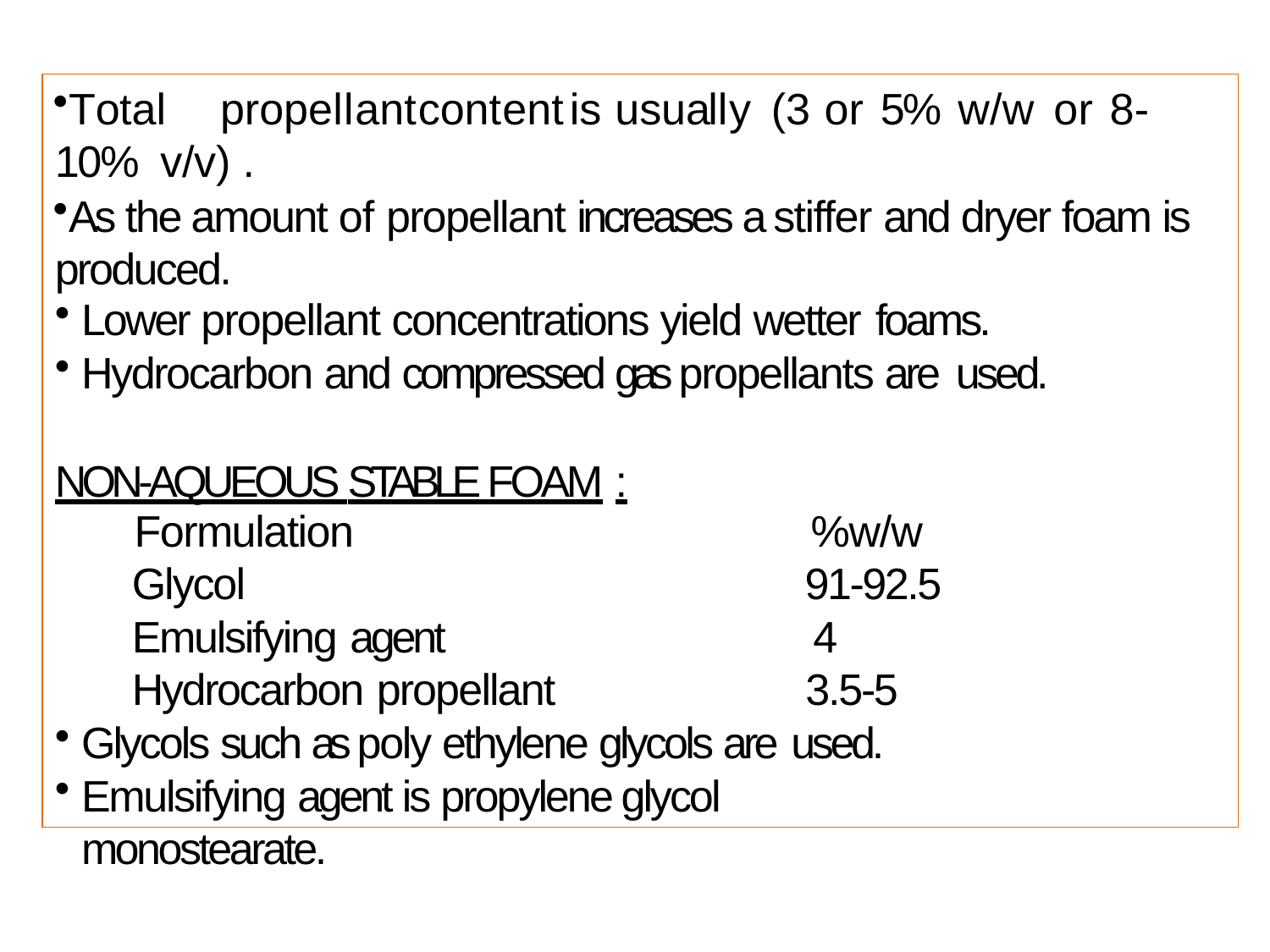

Total	propellant	content	is	usually	(3	or	5%	w/w	or	8-10%  v/v) .
As the amount of propellant increases a stiffer and dryer foam is  produced.
Lower propellant concentrations yield wetter foams.
Hydrocarbon and compressed gas propellants are used.

NON-AQUEOUS STABLE FOAM :
| Formulation | %w/w |
| --- | --- |
| Glycol | 91-92.5 |
| Emulsifying agent | 4 |
| Hydrocarbon propellant | 3.5-5 |
Glycols such as poly ethylene glycols are used.
Emulsifying agent is propylene glycol monostearate.